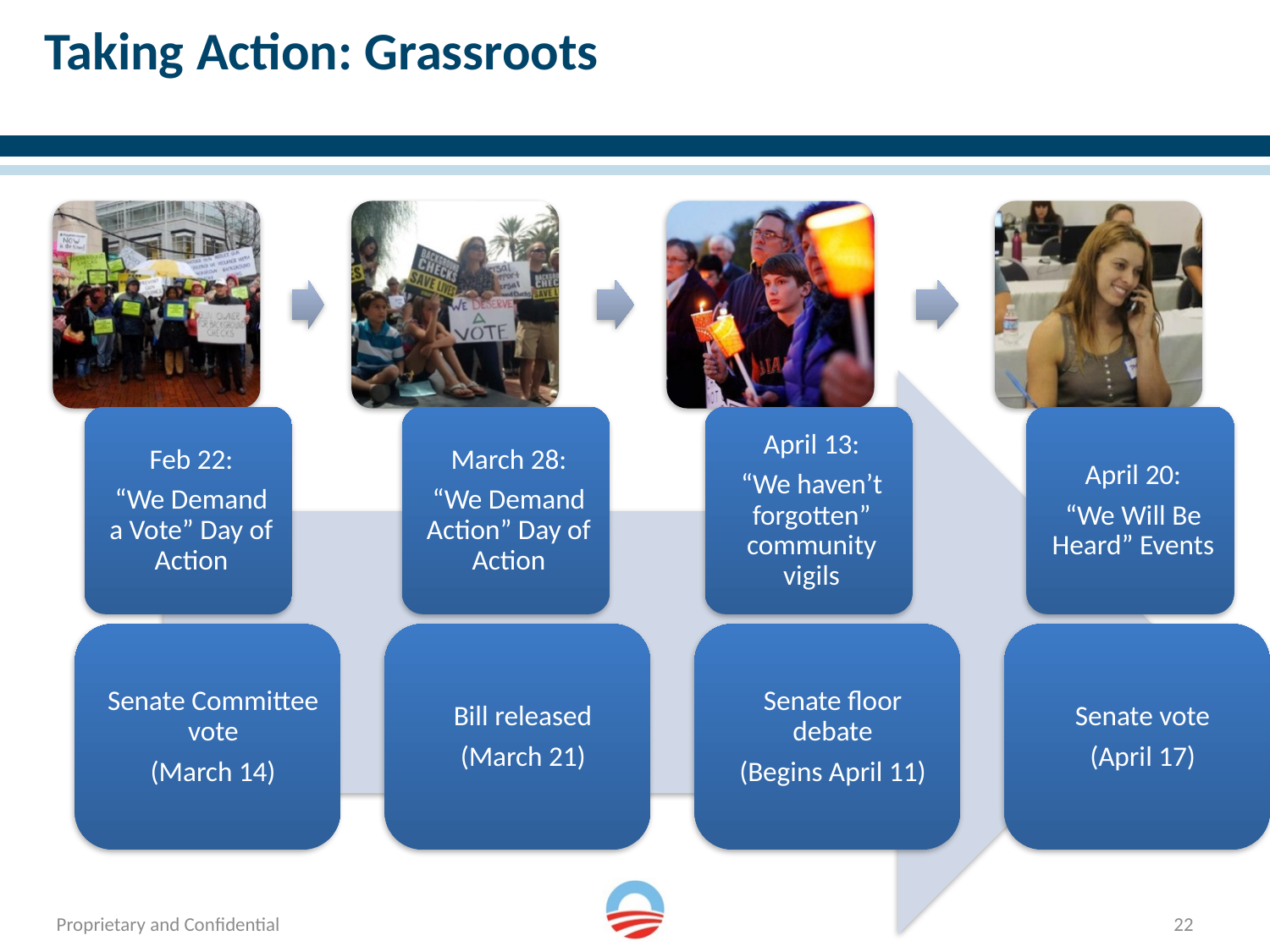

# Taking Action: Grassroots
Feb 22:
“We Demand a Vote” Day of Action

March 28:
“We Demand Action” Day of Action

April 13:
“We haven’t forgotten” community vigils

April 20:
“We Will Be Heard” Events
Senate Committee vote
(March 14)
Bill released
(March 21)
Senate floor debate
(Begins April 11)
Senate vote
(April 17)
22